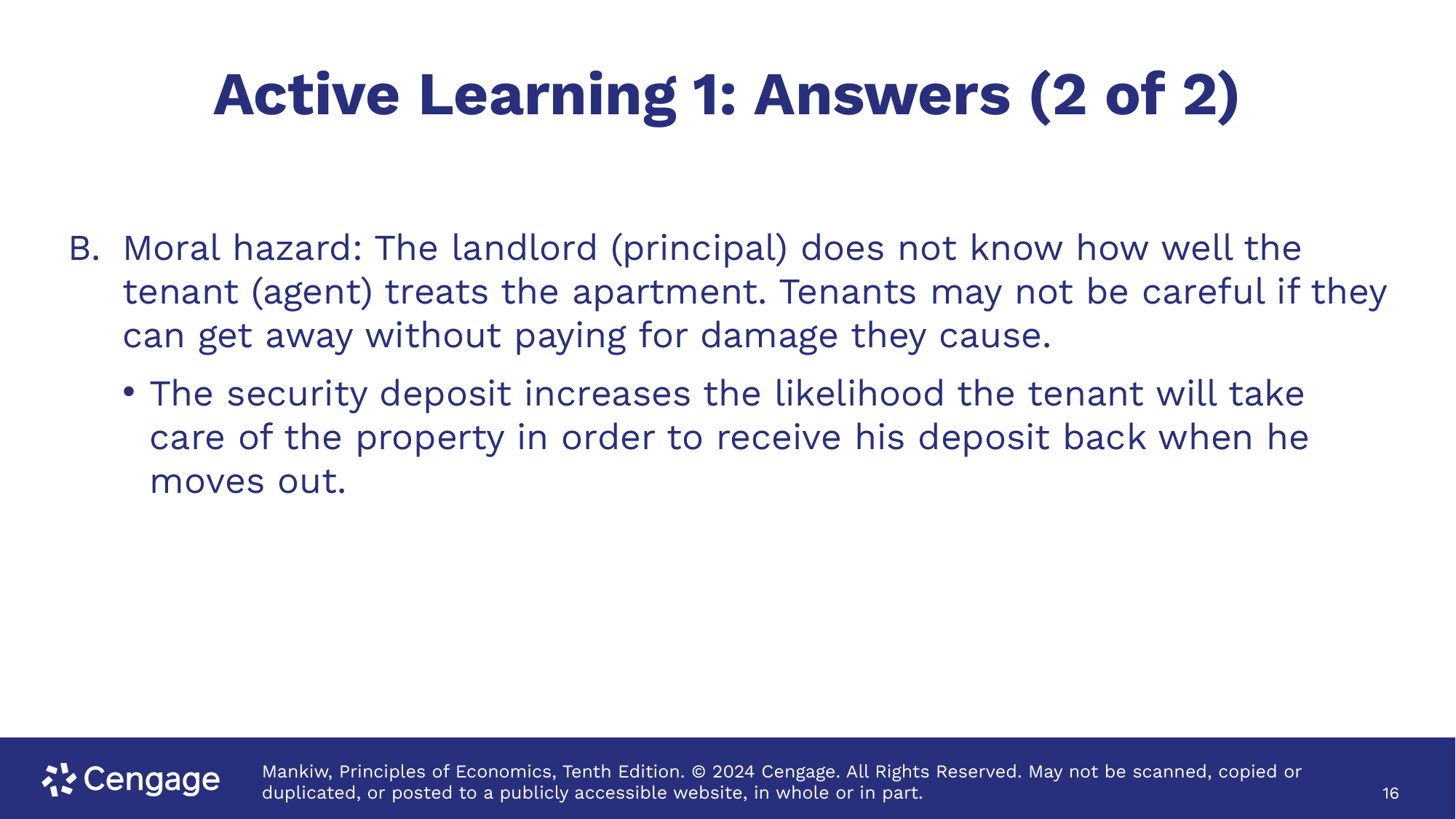

# Active Learning 1: Answers (2 of 2)
Moral hazard: The landlord (principal) does not know how well the tenant (agent) treats the apartment. Tenants may not be careful if they can get away without paying for damage they cause.
The security deposit increases the likelihood the tenant will take care of the property in order to receive his deposit back when he moves out.